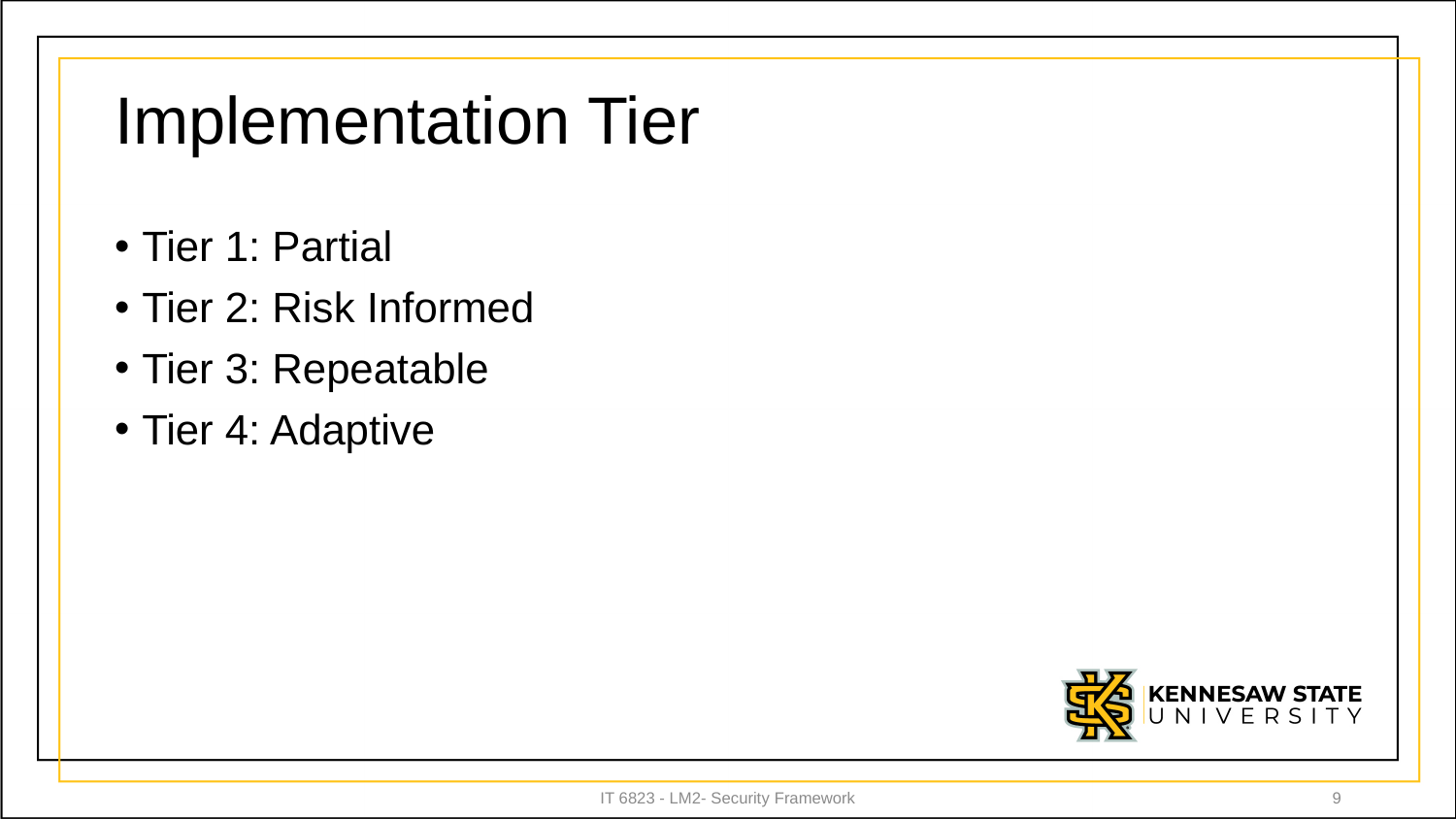

# Implementation Tier
Tier 1: Partial
Tier 2: Risk Informed
Tier 3: Repeatable
Tier 4: Adaptive
IT 6823 - LM2- Security Framework
9